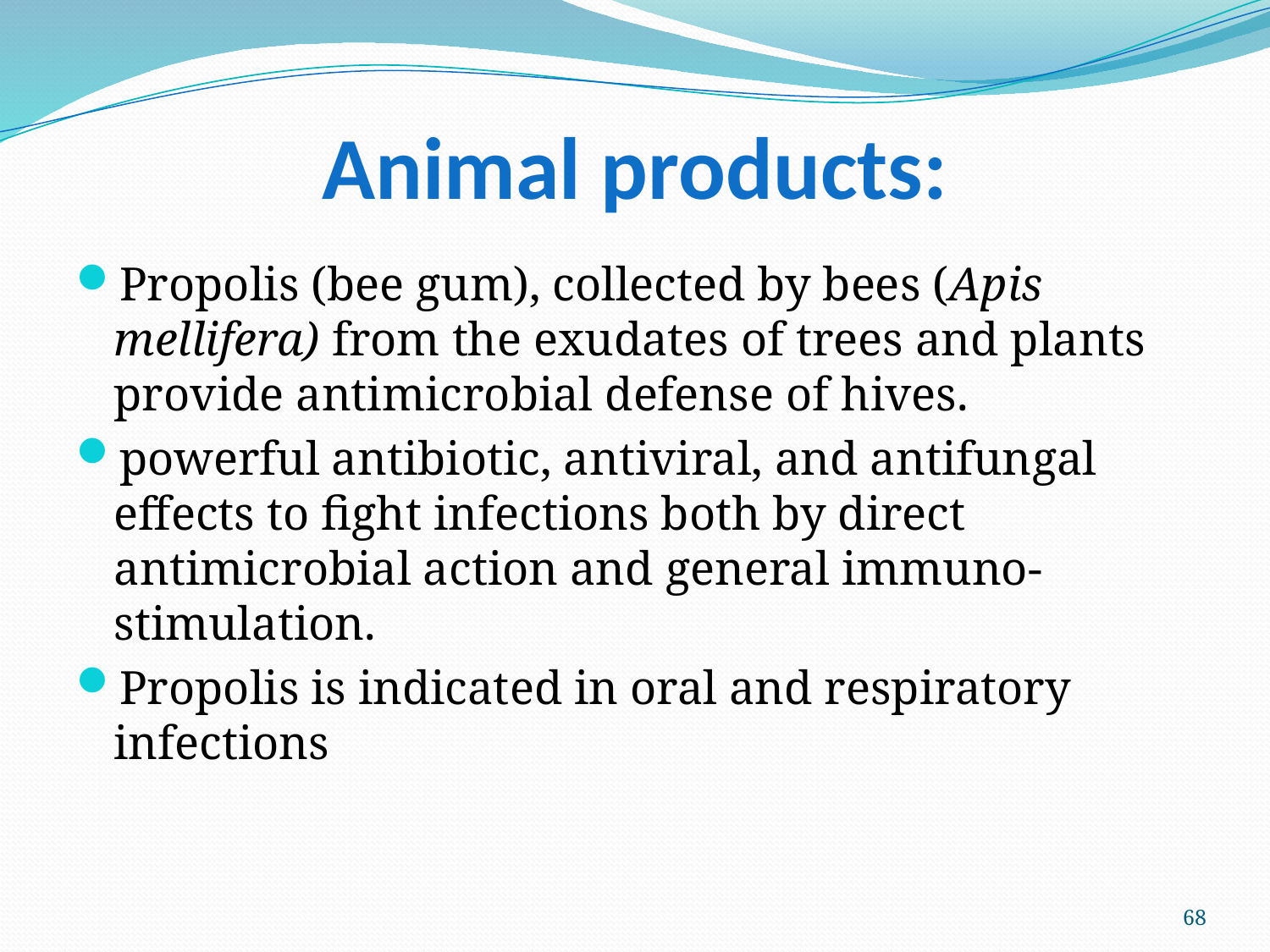

# Animal products:
Propolis (bee gum), collected by bees (Apis mellifera) from the exudates of trees and plants provide antimicrobial defense of hives.
powerful antibiotic, antiviral, and antifungal effects to fight infections both by direct antimicrobial action and general immuno-stimulation.
Propolis is indicated in oral and respiratory infections
68